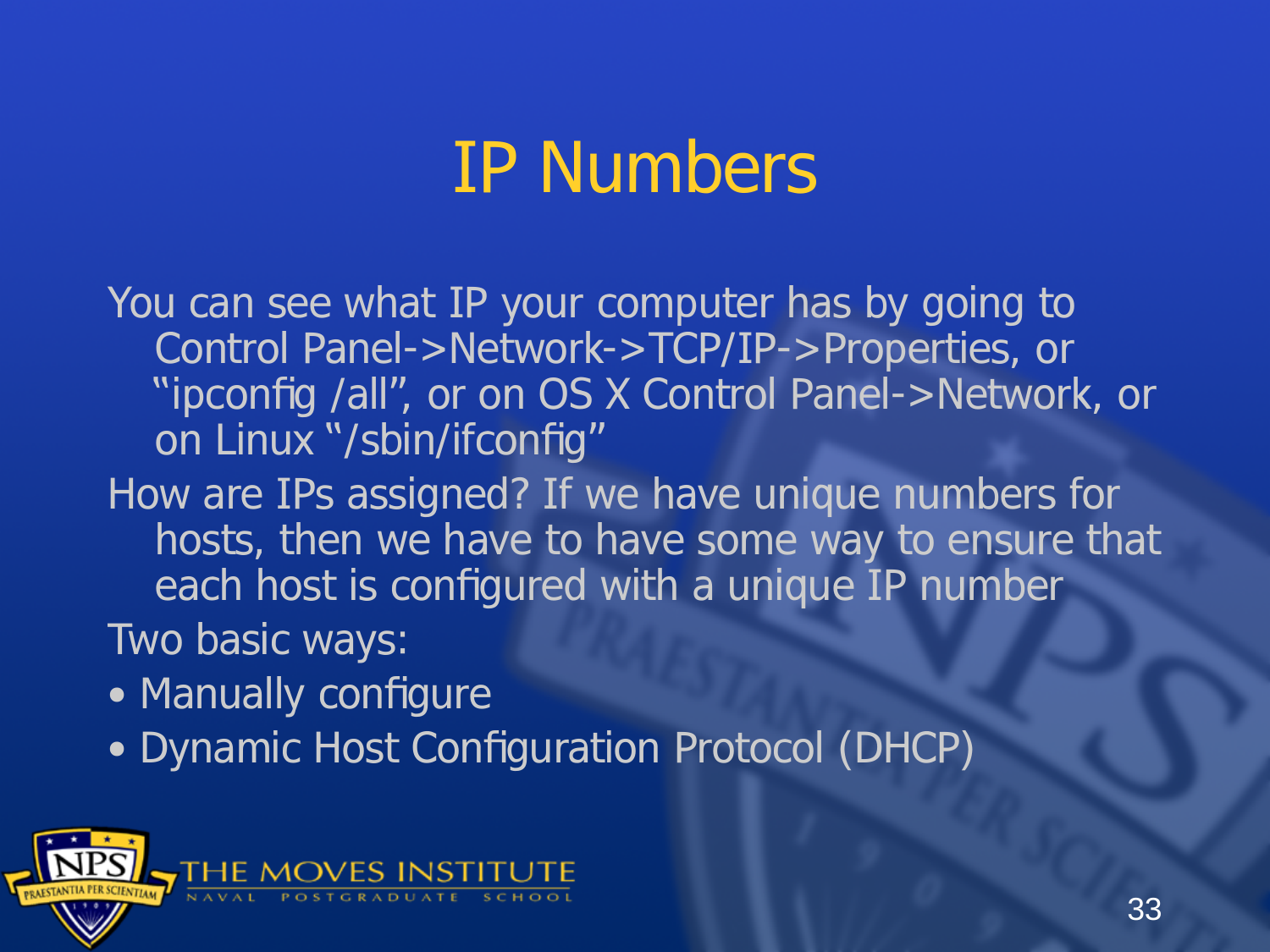

# IP Numbers
You can see what IP your computer has by going to Control Panel->Network->TCP/IP->Properties, or “ipconfig /all”, or on OS X Control Panel->Network, or on Linux “/sbin/ifconfig”
How are IPs assigned? If we have unique numbers for hosts, then we have to have some way to ensure that each host is configured with a unique IP number
Two basic ways:
• Manually configure
• Dynamic Host Configuration Protocol (DHCP)

33